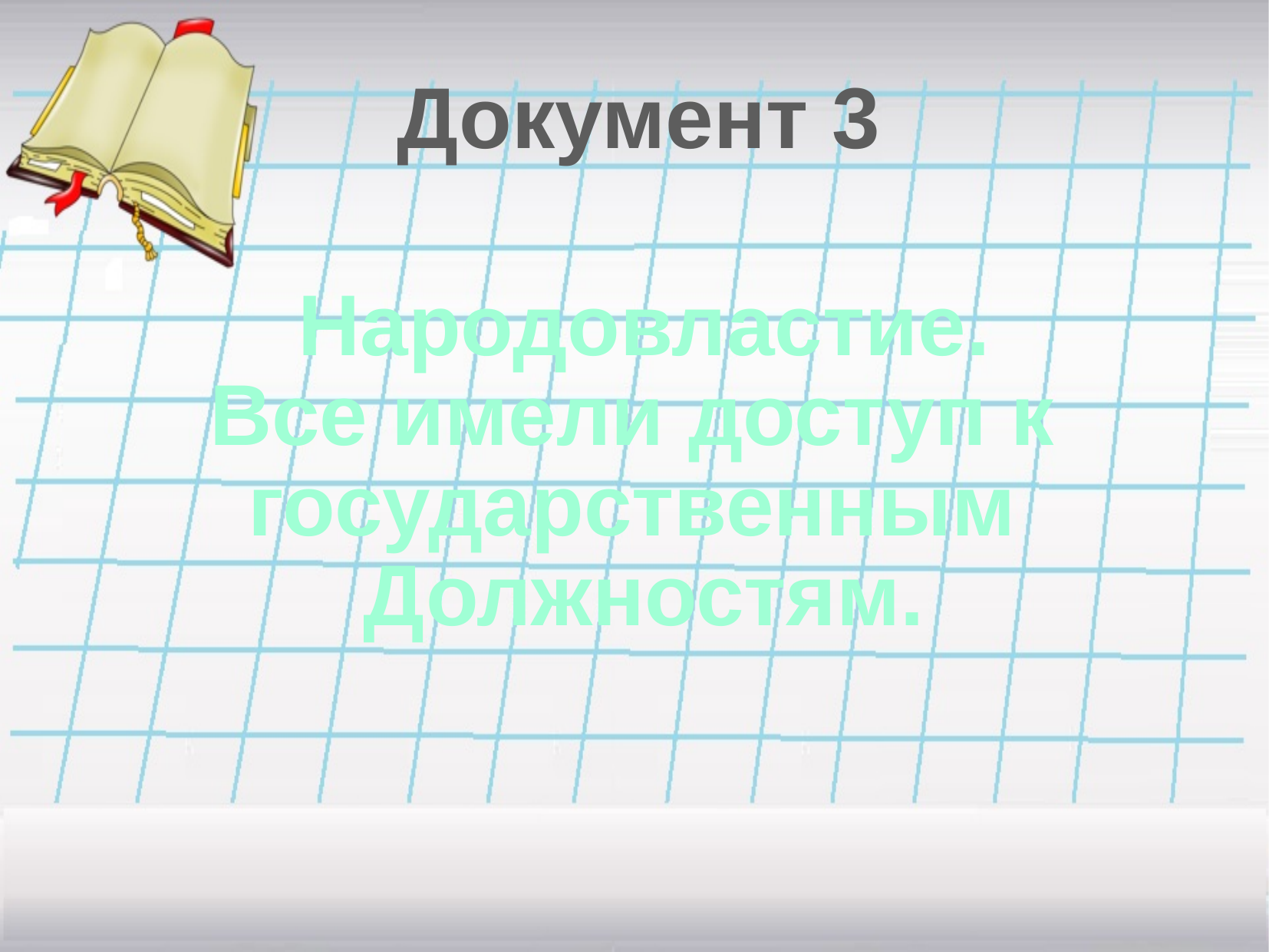

Документ 3
Народовластие.
Все имели доступ к
государственным
Должностям.